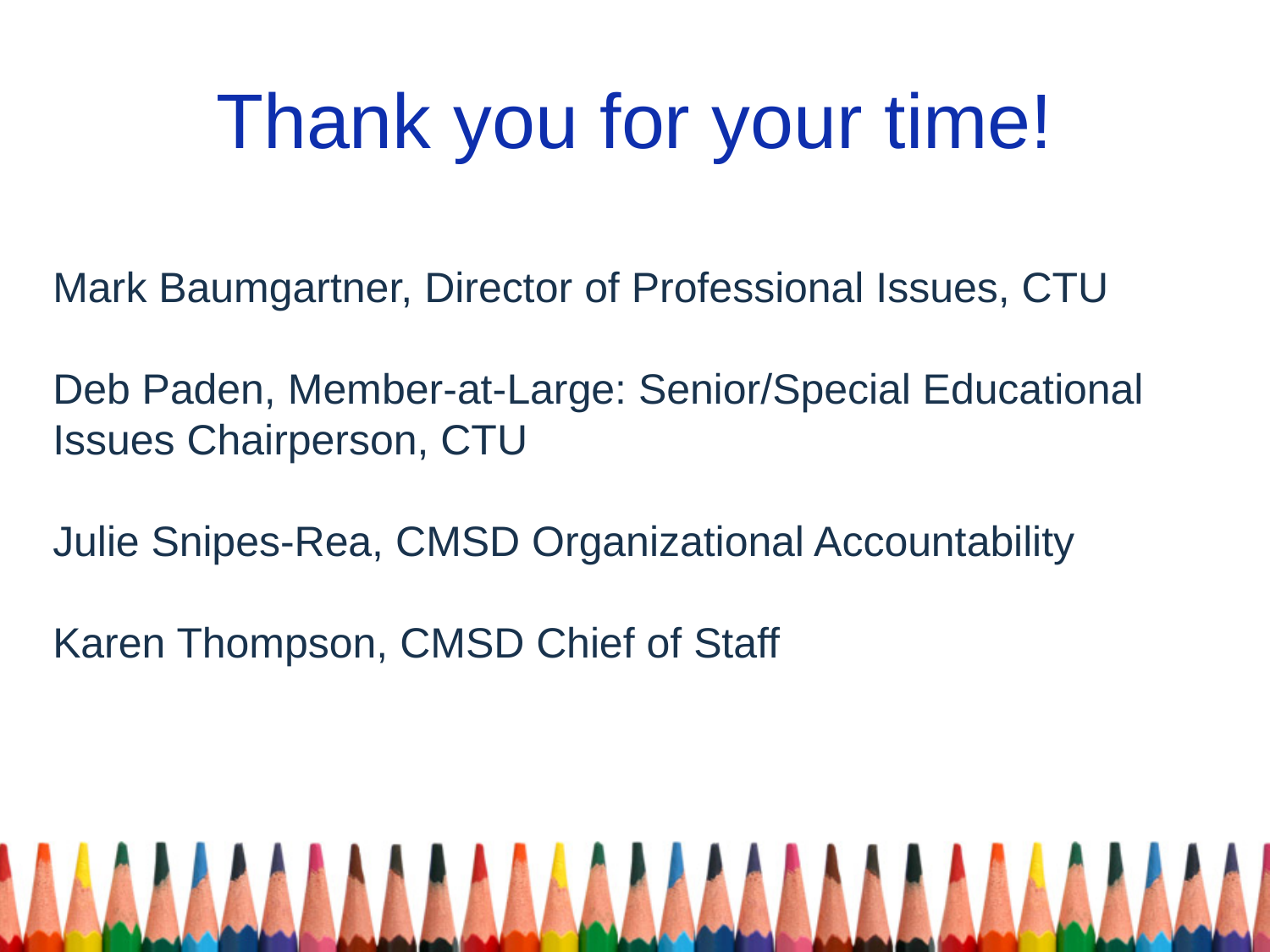

# Thank you for your time!
Mark Baumgartner, Director of Professional Issues, CTU

Deb Paden, Member-at-Large: Senior/Special Educational Issues Chairperson, CTU

Julie Snipes-Rea, CMSD Organizational Accountability

Karen Thompson, CMSD Chief of Staff